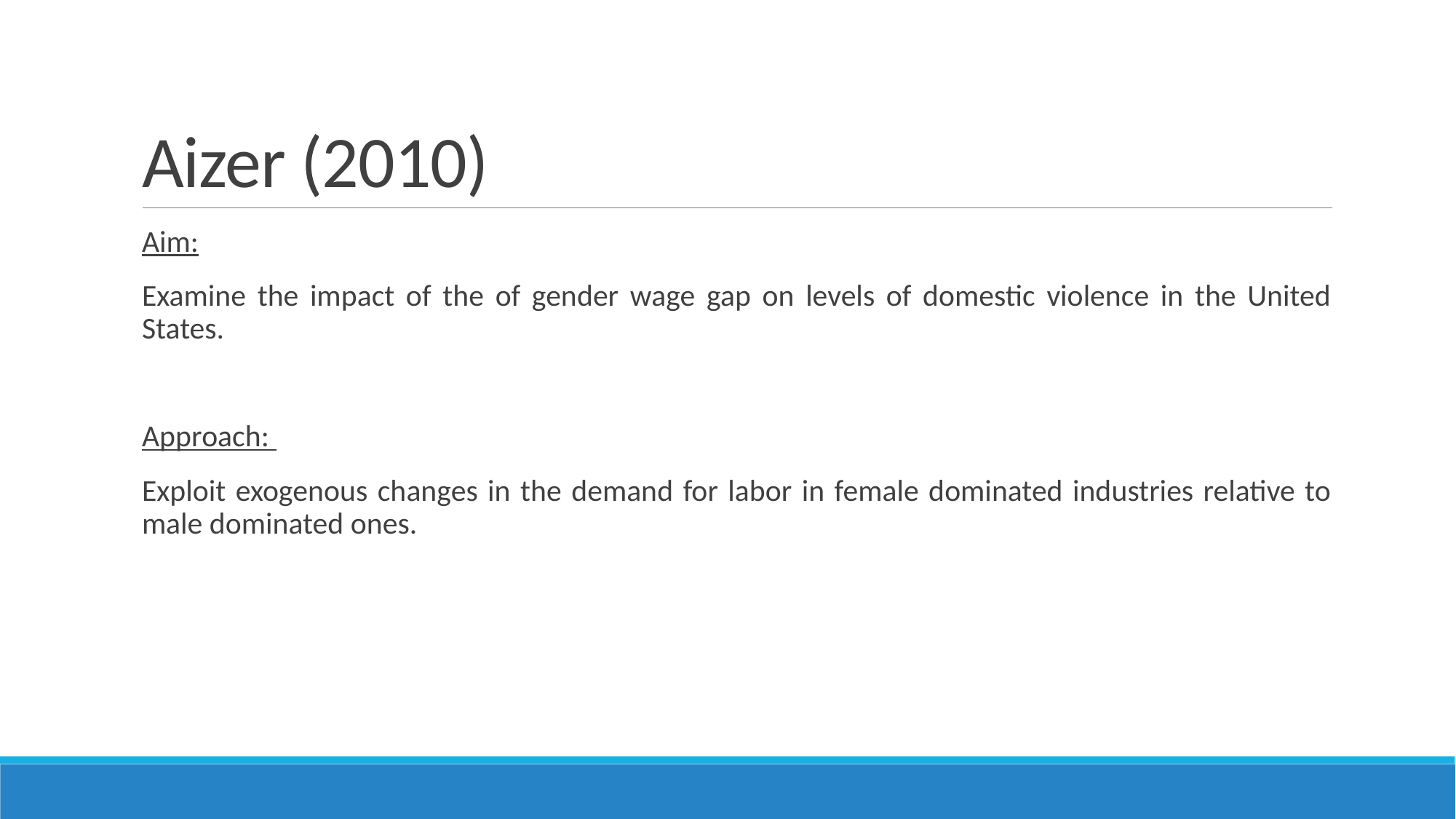

# Aizer (2010)
Aim:
Examine the impact of the of gender wage gap on levels of domestic violence in the United States.

Approach:
Exploit exogenous changes in the demand for labor in female dominated industries relative to male dominated ones.